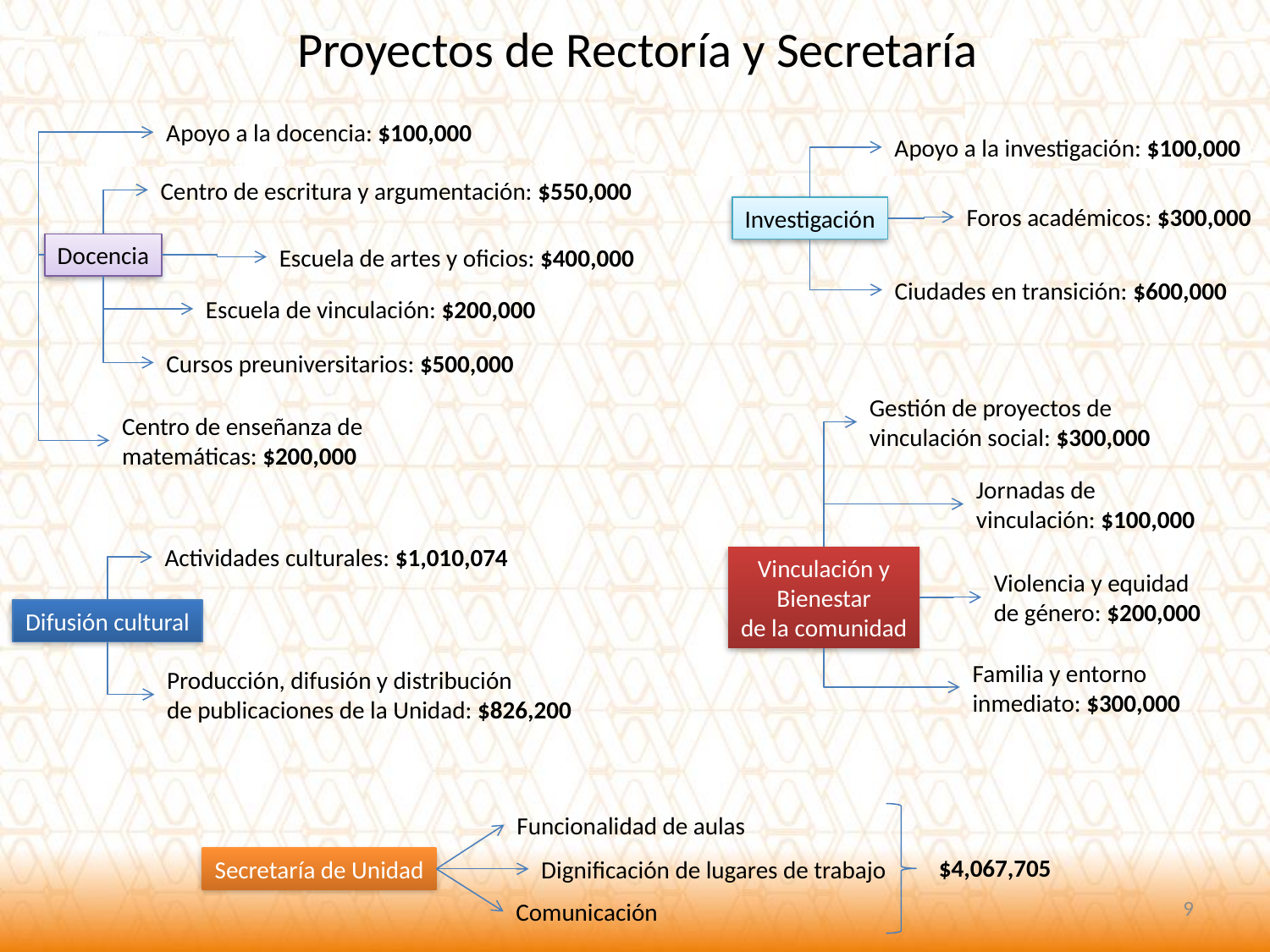

Proyectos de Rectoría y Secretaría
Apoyo a la docencia: $100,000
Apoyo a la investigación: $100,000
Centro de escritura y argumentación: $550,000
Foros académicos: $300,000
Investigación
Docencia
Escuela de artes y oficios: $400,000
Ciudades en transición: $600,000
Escuela de vinculación: $200,000
Cursos preuniversitarios: $500,000
Gestión de proyectos de
vinculación social: $300,000
Centro de enseñanza de
matemáticas: $200,000
Jornadas de
vinculación: $100,000
Actividades culturales: $1,010,074
Vinculación y
Bienestar
de la comunidad
Violencia y equidad
de género: $200,000
Difusión cultural
Familia y entorno
inmediato: $300,000
Producción, difusión y distribución
de publicaciones de la Unidad: $826,200
Funcionalidad de aulas

$4,067,705
Secretaría de Unidad
Dignificación de lugares de trabajo
9
Comunicación